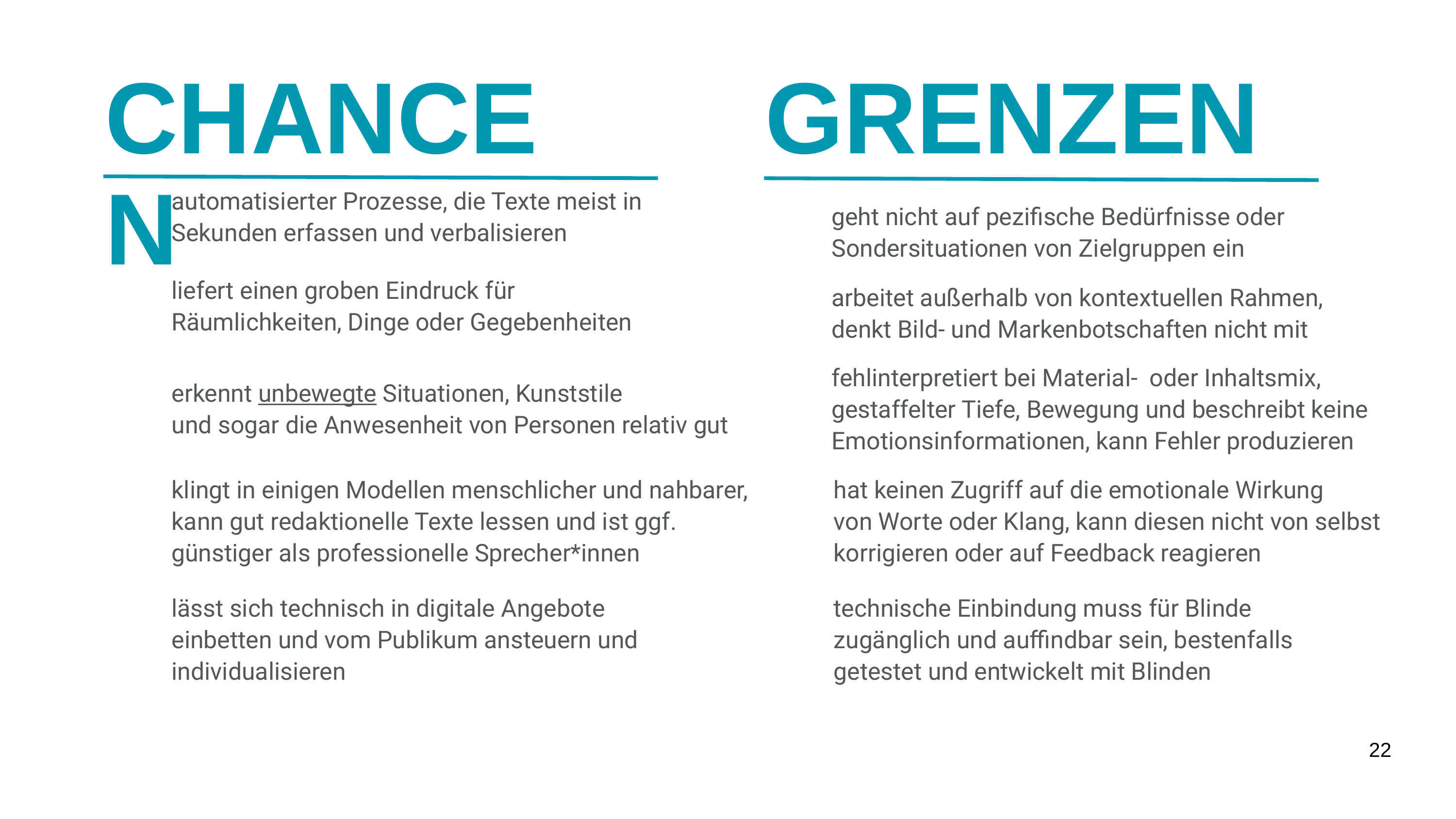

CHANCEN
GRENZEN

automatisierter Prozesse, die Texte meist in Sekunden erfassen und verbalisieren

geht nicht auf pezifische Bedürfnisse oder Sondersituationen von Zielgruppen ein
liefert einen groben Eindruck für Räumlichkeiten, Dinge oder Gegebenheiten
arbeitet außerhalb von kontextuellen Rahmen,
denkt Bild- und Markenbotschaften nicht mit

fehlinterpretiert bei Material-  oder Inhaltsmix, gestaffelter Tiefe, Bewegung und beschreibt keine Emotionsinformationen, kann Fehler produzieren
erkennt unbewegte Situationen, Kunststile
und sogar die Anwesenheit von Personen relativ gut

klingt in einigen Modellen menschlicher und nahbarer,
kann gut redaktionelle Texte lessen und ist ggf. günstiger als professionelle Sprecher*innen
hat keinen Zugriff auf die emotionale Wirkung
von Worte oder Klang, kann diesen nicht von selbst korrigieren oder auf Feedback reagieren

lässt sich technisch in digitale Angebote einbetten und vom Publikum ansteuern und individualisieren
technische Einbindung muss für Blinde zugänglich und auffindbar sein, bestenfalls getestet und entwickelt mit Blinden

22